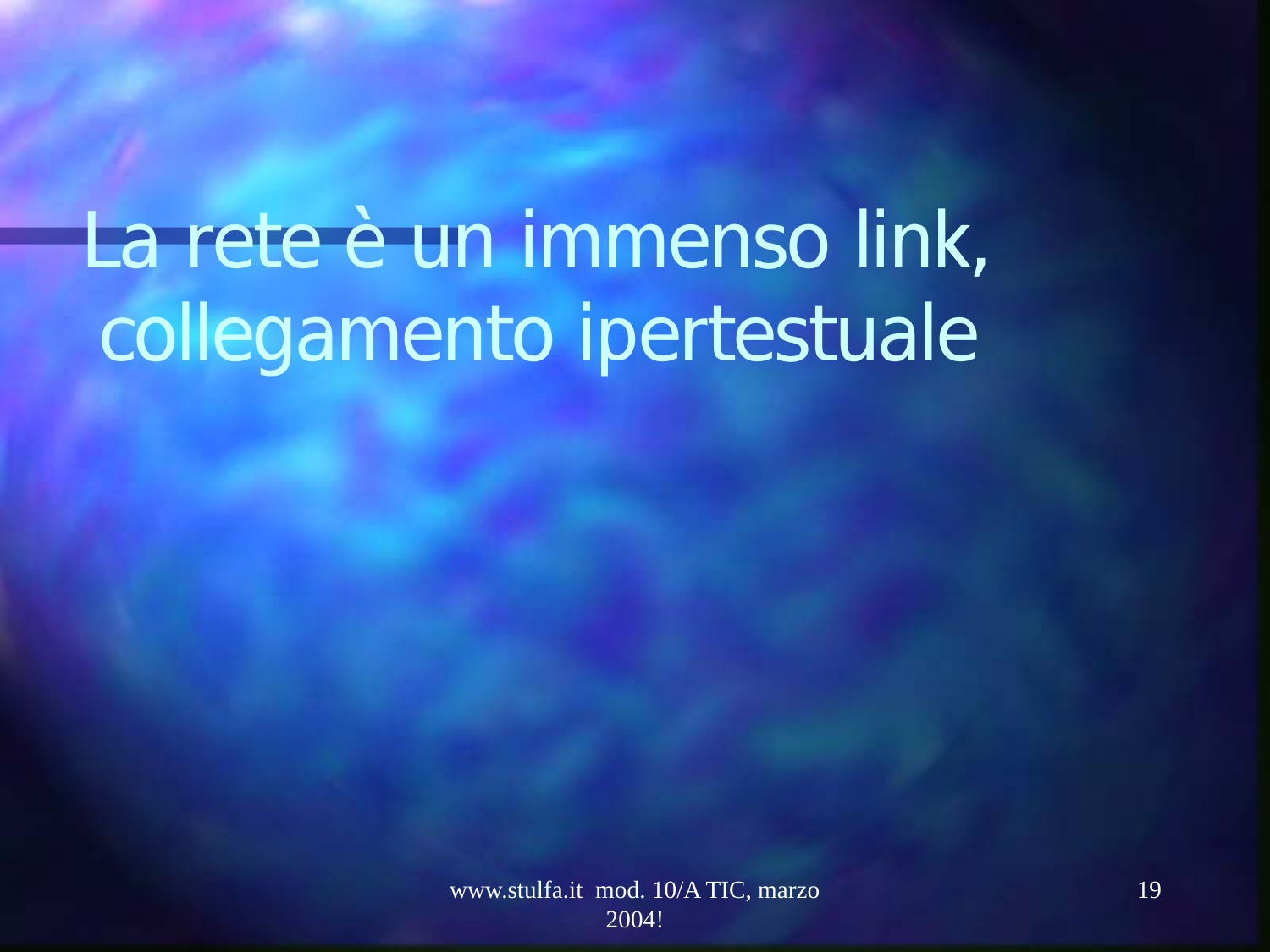

# La rete è un immenso link, collegamento ipertestuale
www.stulfa.it  mod. 10/A TIC, marzo 2004!
19